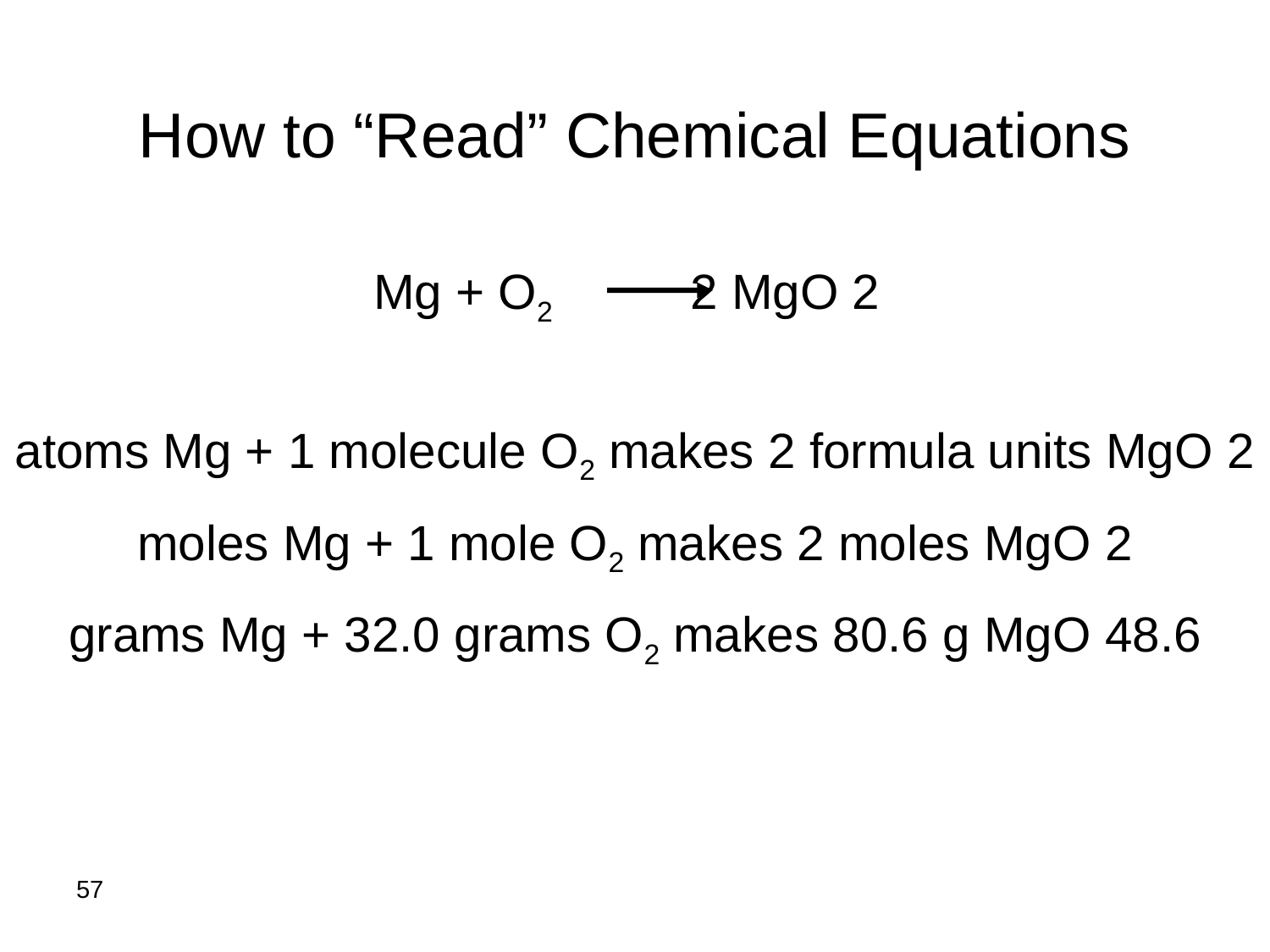

# How to “Read” Chemical Equations
2 Mg + O2          2 MgO

2 atoms Mg + 1 molecule O2 makes 2 formula units MgO
2 moles Mg + 1 mole O2 makes 2 moles MgO
48.6 grams Mg + 32.0 grams O2 makes 80.6 g MgO
57